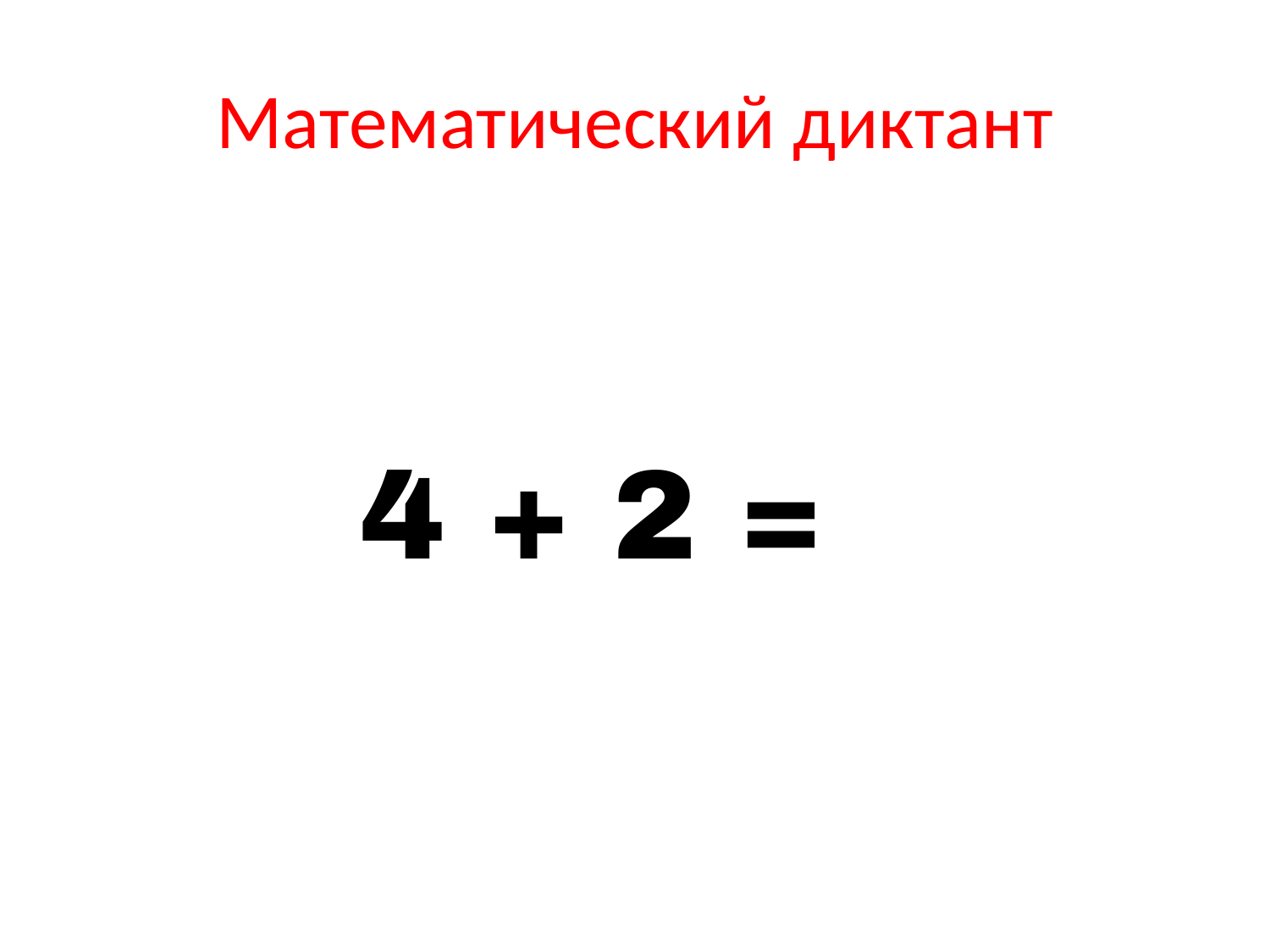

# Математический диктант
4 + 2 =